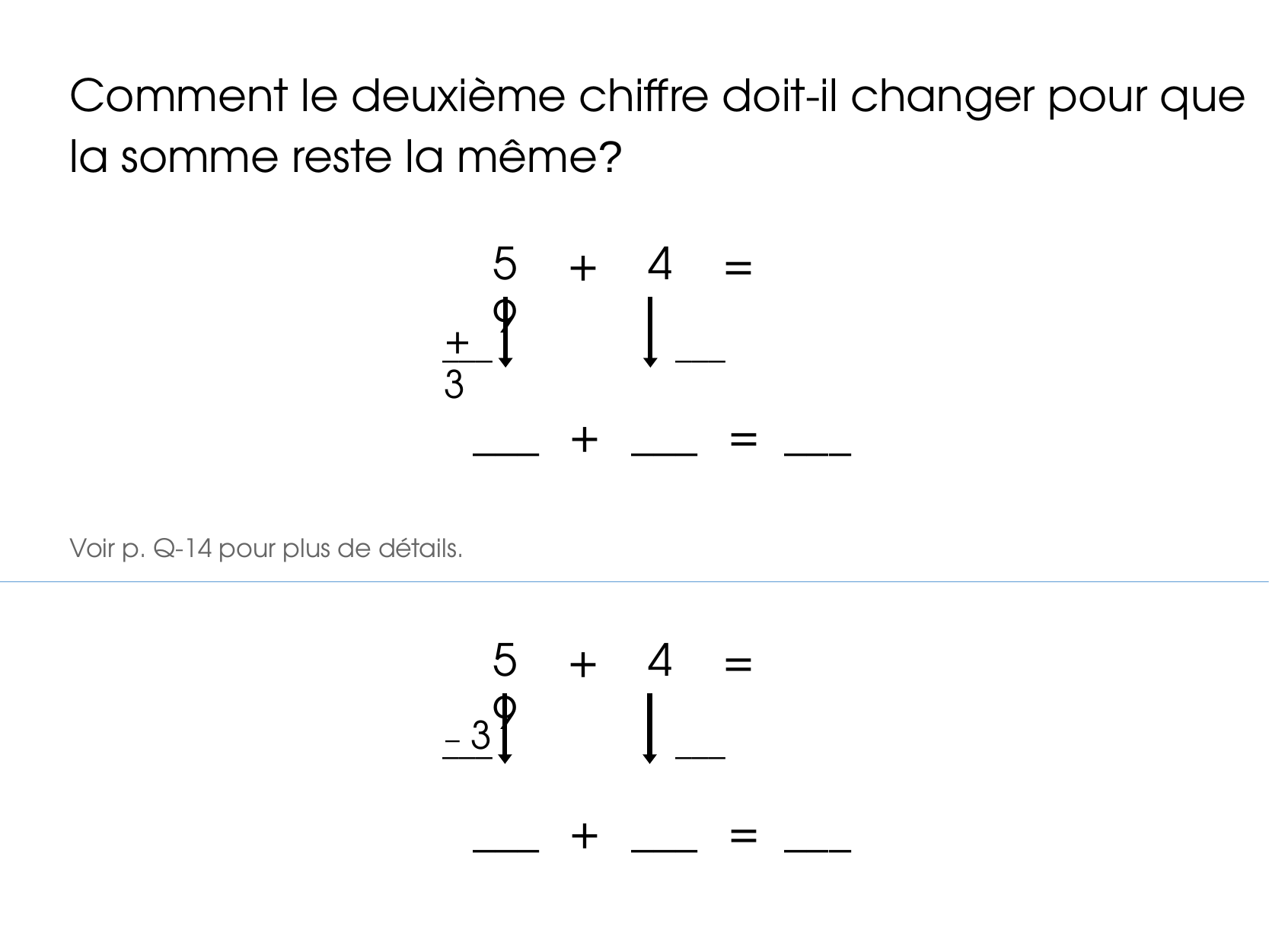

Comment le deuxième chiffre doit-il changer pour que la somme reste la même?
5    +    4    =    9
+ 3
___
___
___   +   ___   =  ___
Voir p. Q-14 pour plus de détails.
5    +    4    =    9
– 3
___
___
___   +   ___   =  ___